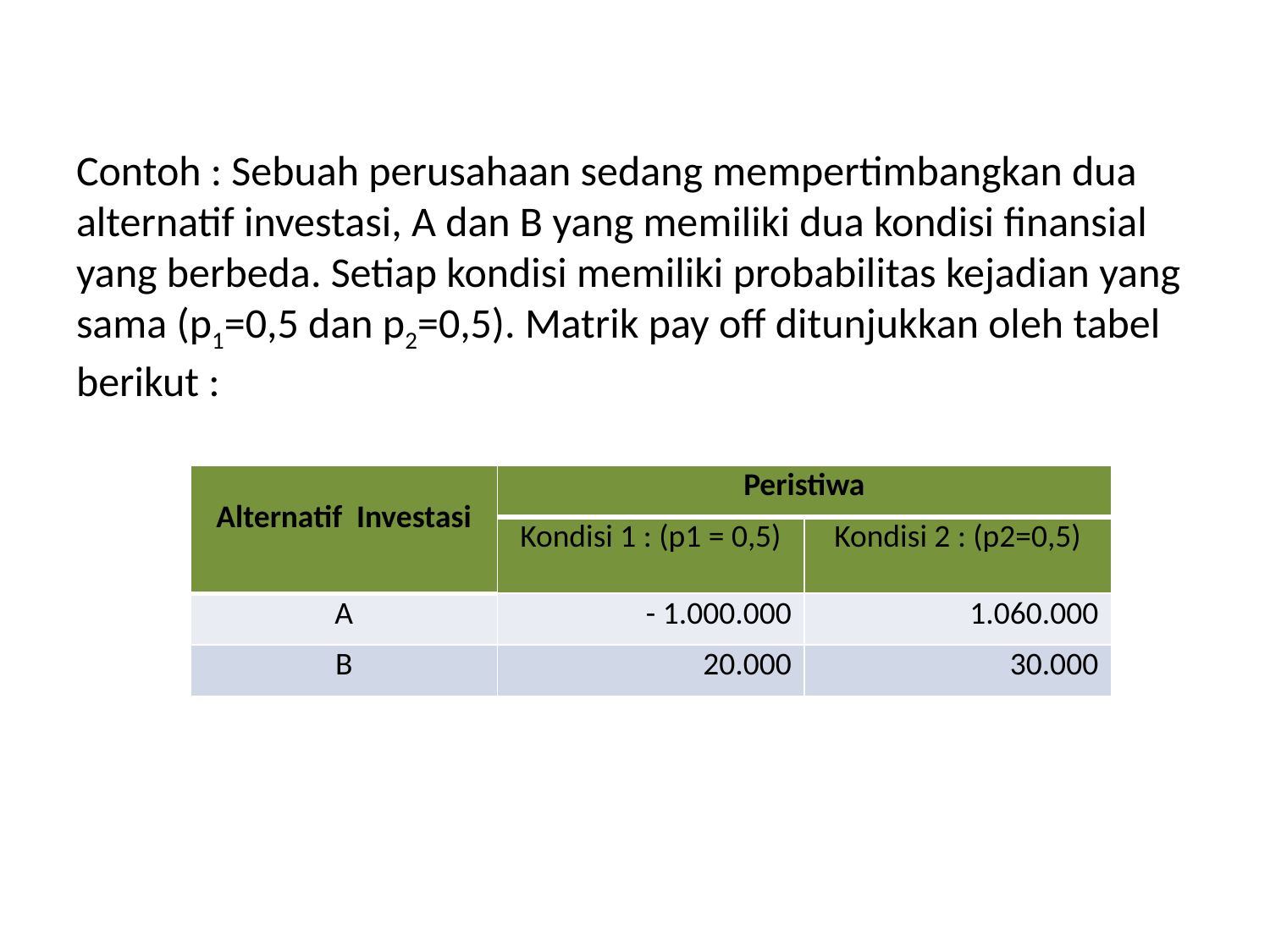

Contoh : Sebuah perusahaan sedang mempertimbangkan dua alternatif investasi, A dan B yang memiliki dua kondisi finansial yang berbeda. Setiap kondisi memiliki probabilitas kejadian yang sama (p1=0,5 dan p2=0,5). Matrik pay off ditunjukkan oleh tabel berikut :

| Alternatif Investasi | Peristiwa |  |
| --- | --- | --- |
|  | Kondisi 1 : (p1 = 0,5) | Kondisi 2 : (p2=0,5) |
| A | - 1.000.000 | 1.060.000 |
| B | 20.000 | 30.000 |